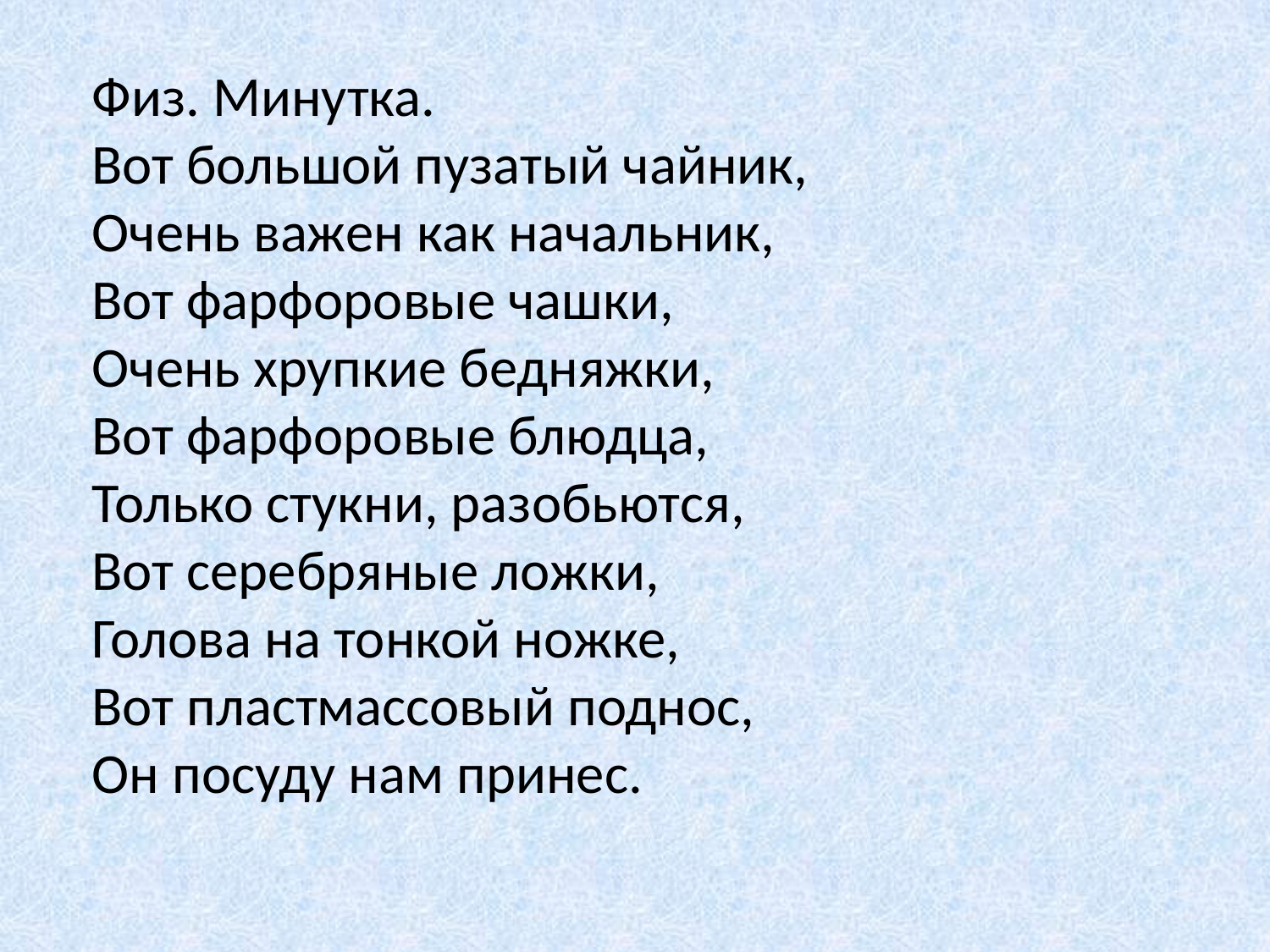

# Физ. Минутка. Вот большой пузатый чайник, Очень важен как начальник, Вот фарфоровые чашки, Очень хрупкие бедняжки, Вот фарфоровые блюдца, Только стукни, разобьются, Вот серебряные ложки, Голова на тонкой ножке, Вот пластмассовый поднос, Он посуду нам принес.